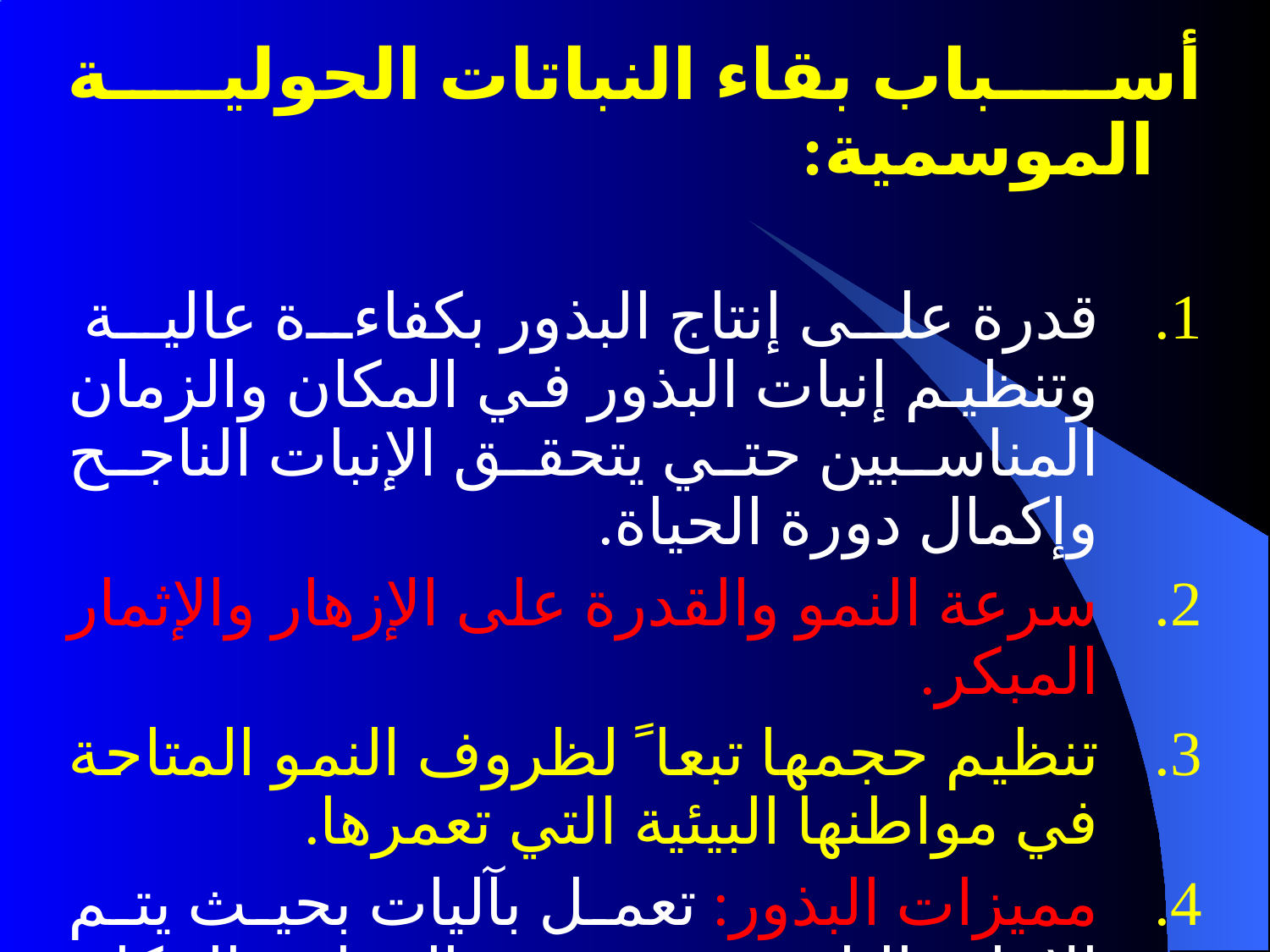

أسباب بقاء النباتات الحولية الموسمية:

قدرة على إنتاج البذور بكفاءة عالية  وتنظيم إنبات البذور في المكان والزمان المناسبين حتي يتحقق الإنبات الناجح وإكمال دورة الحياة.
سرعة النمو والقدرة على الإزهار والإثمار المبكر.
تنظيم حجمها تبعا ً لظروف النمو المتاحة في مواطنها البيئية التي تعمرها.
مميزات البذور: تعمل بآليات بحيث يتم الإنبات الناجح في الزمان والمكان المناسبين، تمنع هذه الآليات الإنبات قبل أوانه وتحد من إهدار البذور.